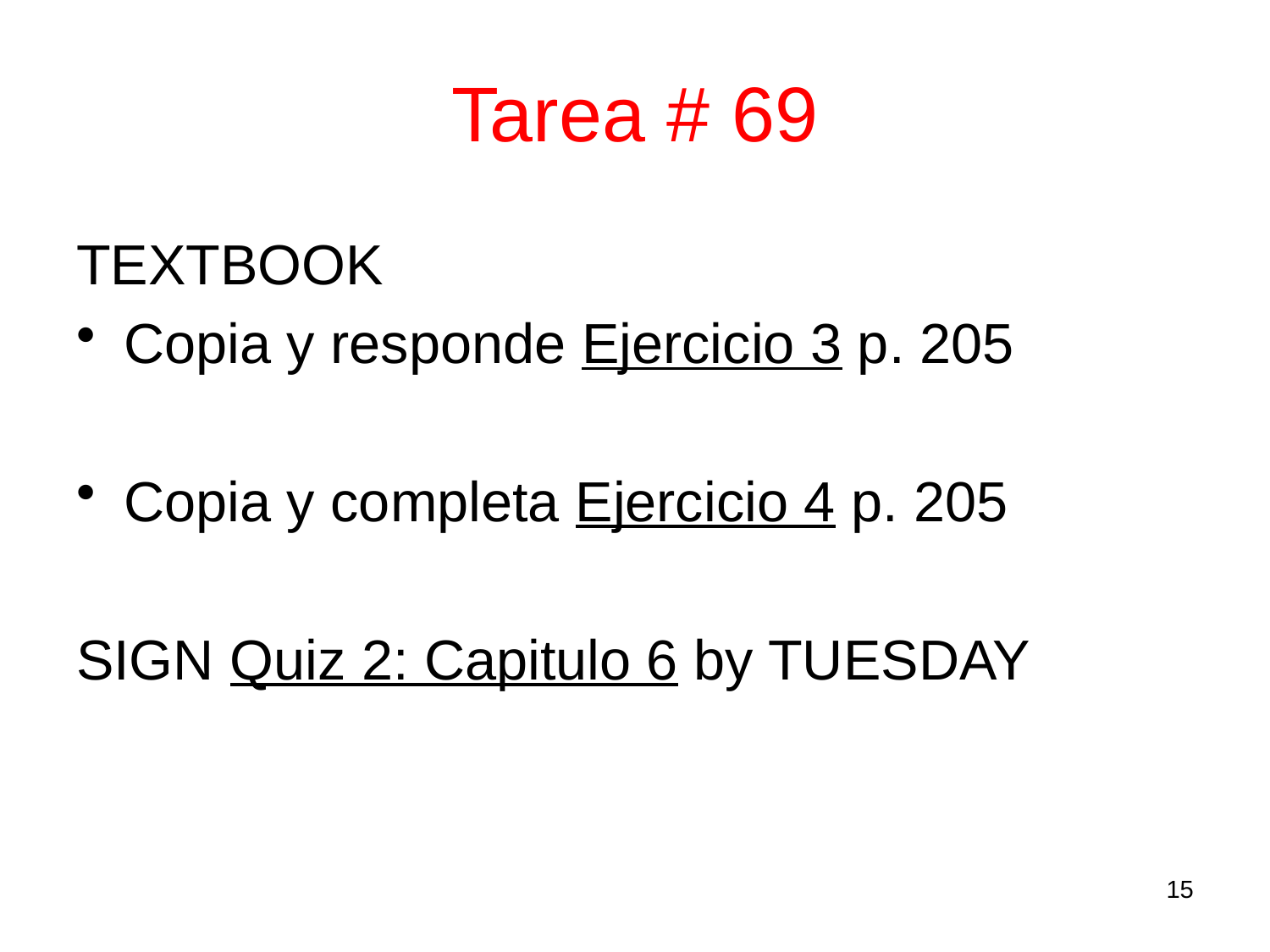

Tarea # 69
TEXTBOOK
Copia y responde Ejercicio 3 p. 205

Copia y completa Ejercicio 4 p. 205

SIGN Quiz 2: Capitulo 6 by TUESDAY

15